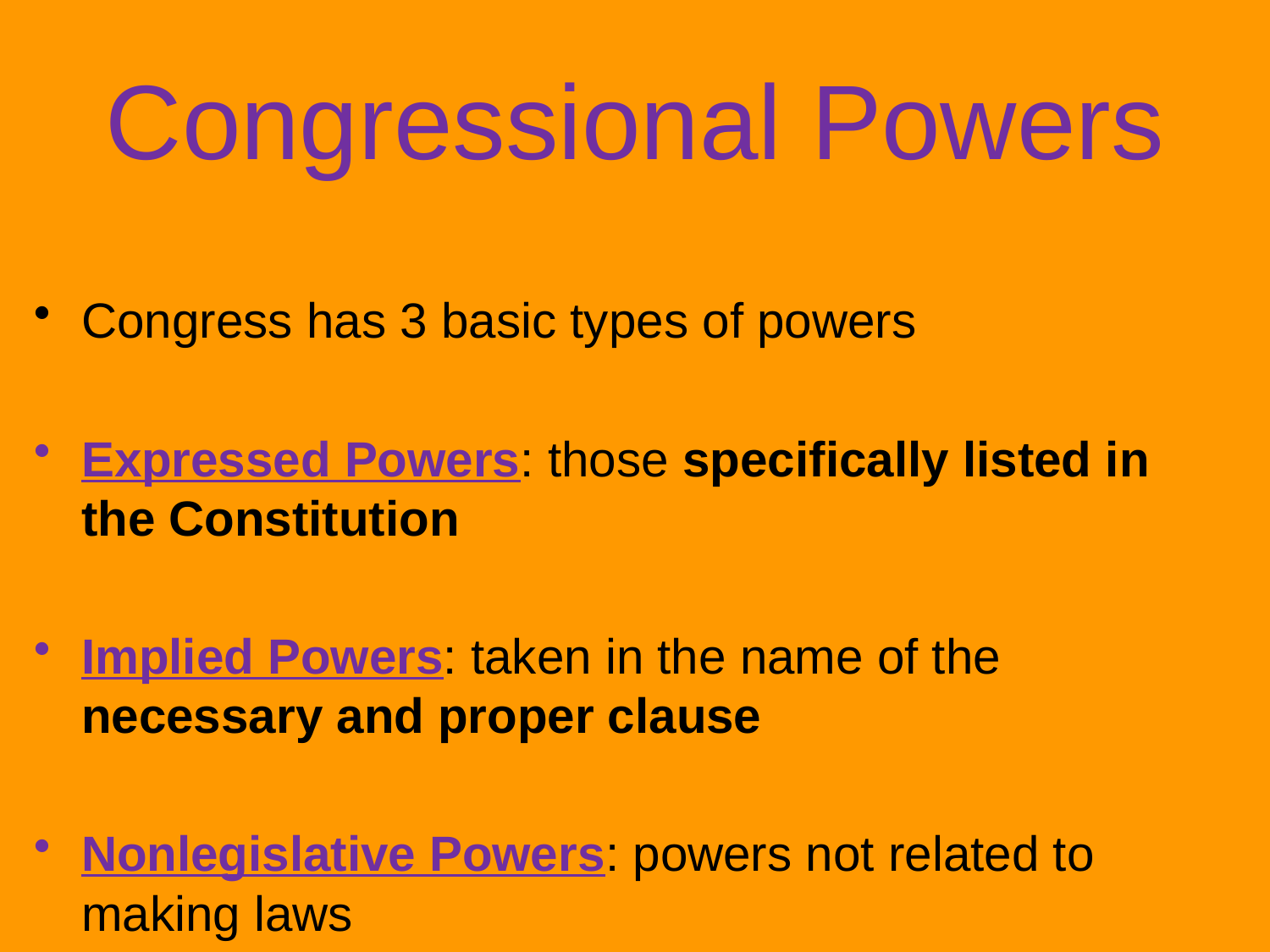

# Congressional Powers

Congress has 3 basic types of powers

Expressed Powers: those specifically listed in the Constitution

Implied Powers: taken in the name of the necessary and proper clause

Nonlegislative Powers: powers not related to making laws